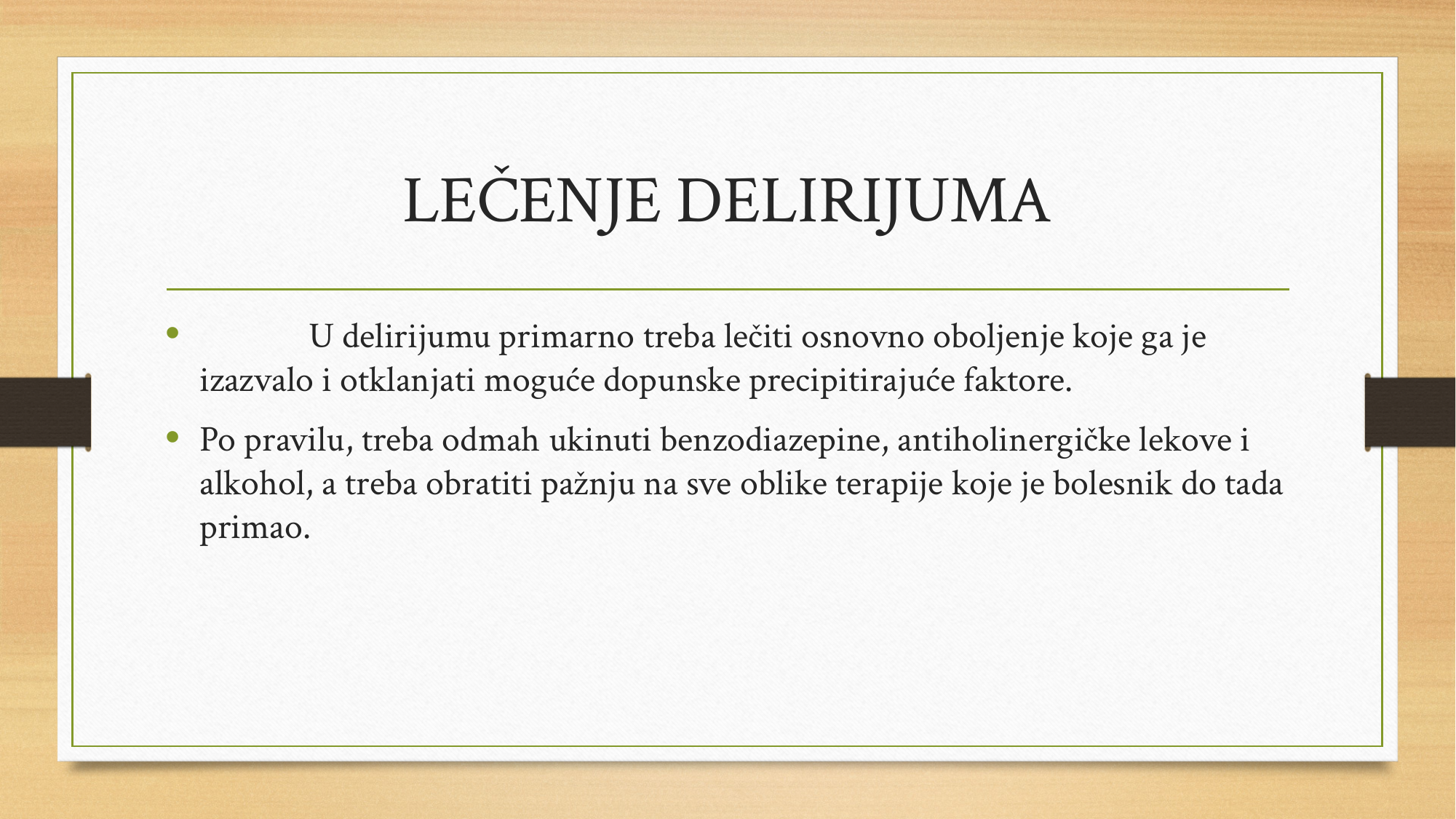

# LEČENJE DELIRIJUMA
	U delirijumu primarno treba lečiti osnovno oboljenje koje ga je izazvalo i otklanjati moguće dopunske precipitirajuće faktore.
Po pravilu, treba odmah ukinuti benzodiazepine, antiholinergičke lekove i alkohol, a treba obratiti pažnju na sve oblike terapije koje je bolesnik do tada primao.